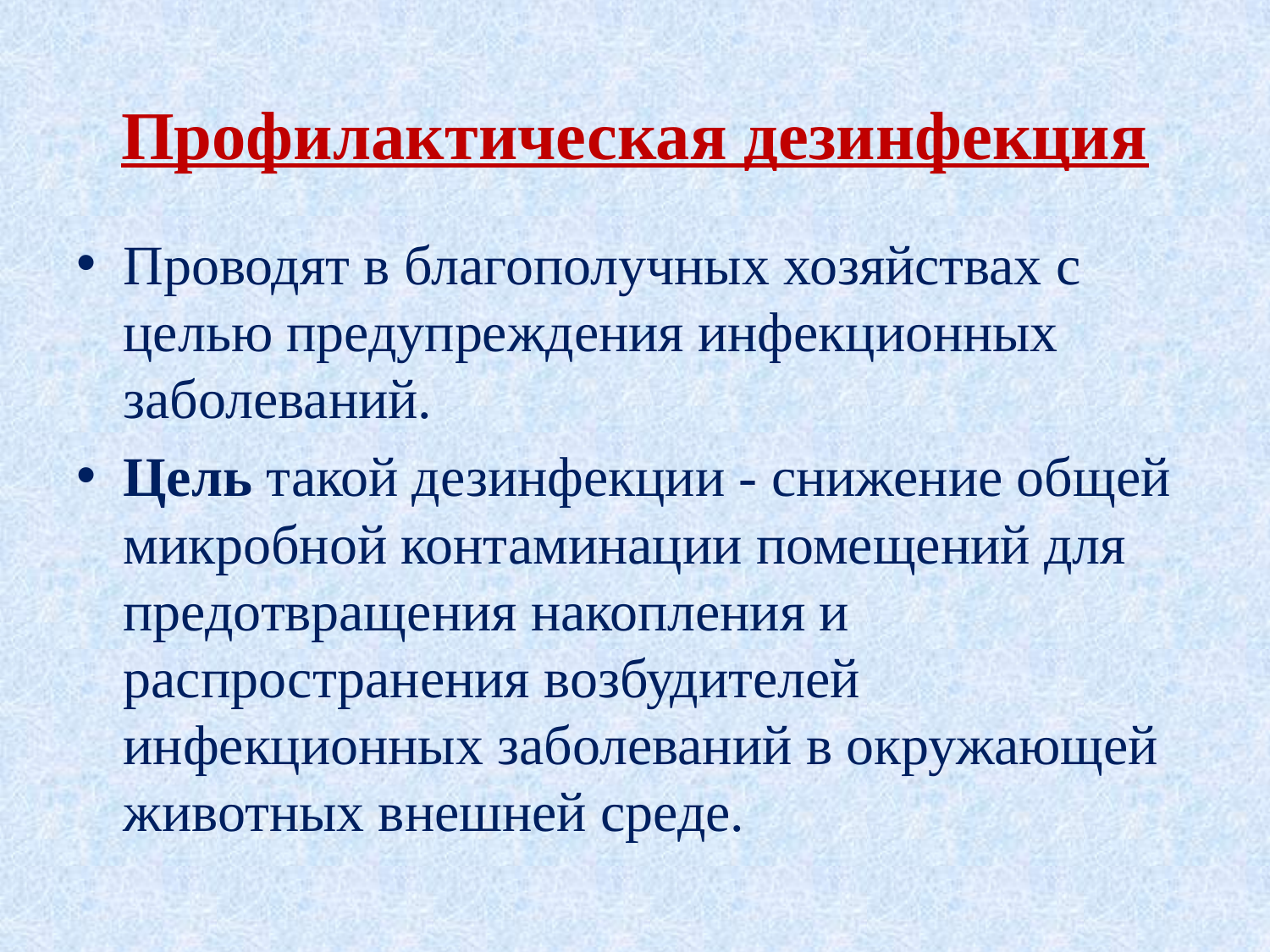

# Профилактическая дезинфекция
Проводят в благополучных хозяйствах с целью предупреждения инфекционных заболеваний.
Цель такой дезинфекции - снижение общей микробной контаминации помещений для предотвращения накопления и распространения возбудителей инфекционных заболеваний в окружающей животных внешней среде.